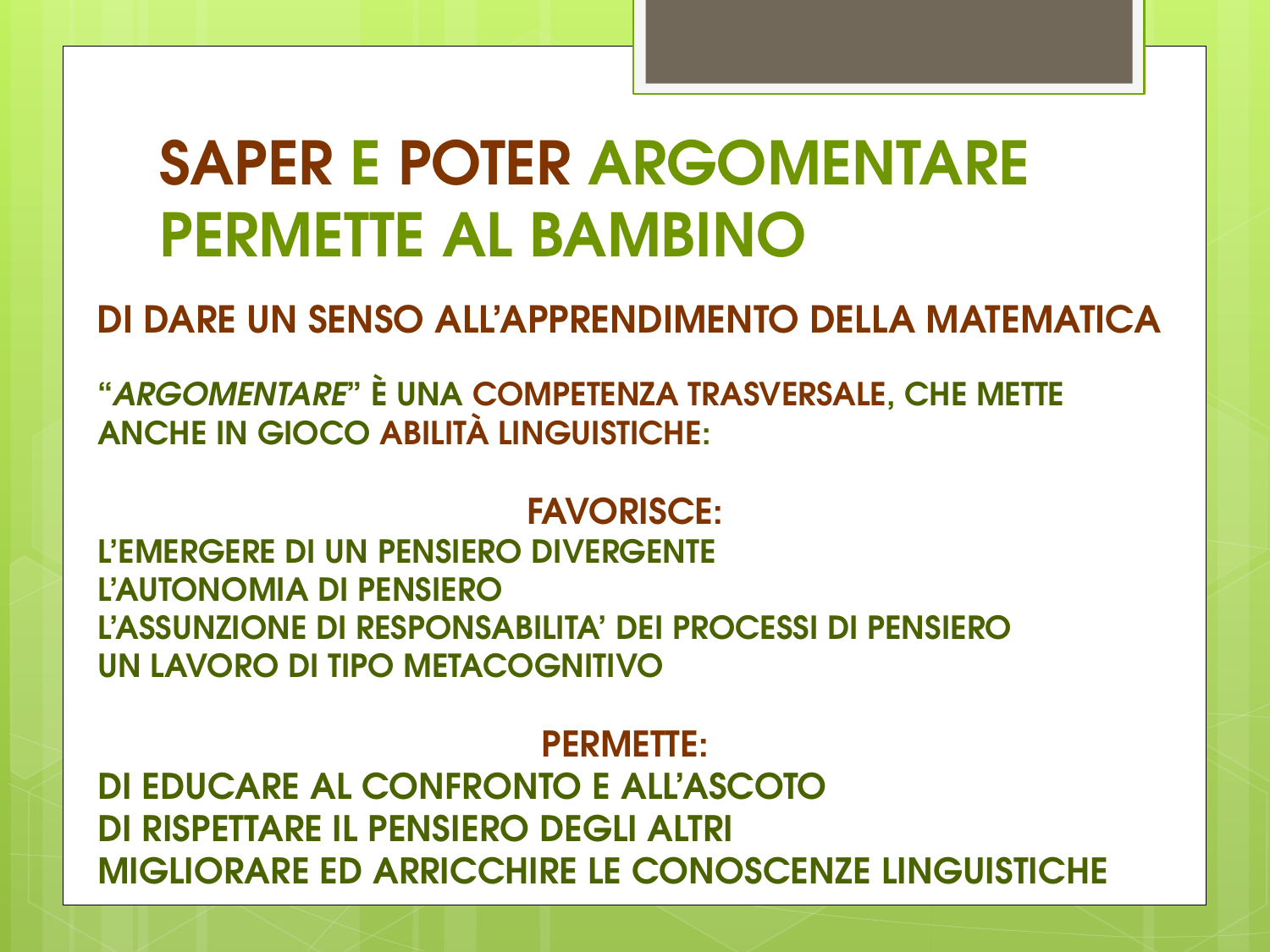

# SAPER E POTER ARGOMENTARE PERMETTE AL BAMBINO
DI DARE UN SENSO ALL’APPRENDIMENTO DELLA MATEMATICA
“ARGOMENTARE” È UNA COMPETENZA TRASVERSALE, CHE METTE  ANCHE IN GIOCO ABILITÀ LINGUISTICHE:

FAVORISCE:
L’EMERGERE DI UN PENSIERO DIVERGENTE
L’AUTONOMIA DI PENSIERO
L’ASSUNZIONE DI RESPONSABILITA’ DEI PROCESSI DI PENSIERO
UN LAVORO DI TIPO METACOGNITIVO

PERMETTE:
DI EDUCARE AL CONFRONTO E ALL’ASCOTO
DI RISPETTARE IL PENSIERO DEGLI ALTRI
MIGLIORARE ED ARRICCHIRE LE CONOSCENZE LINGUISTICHE